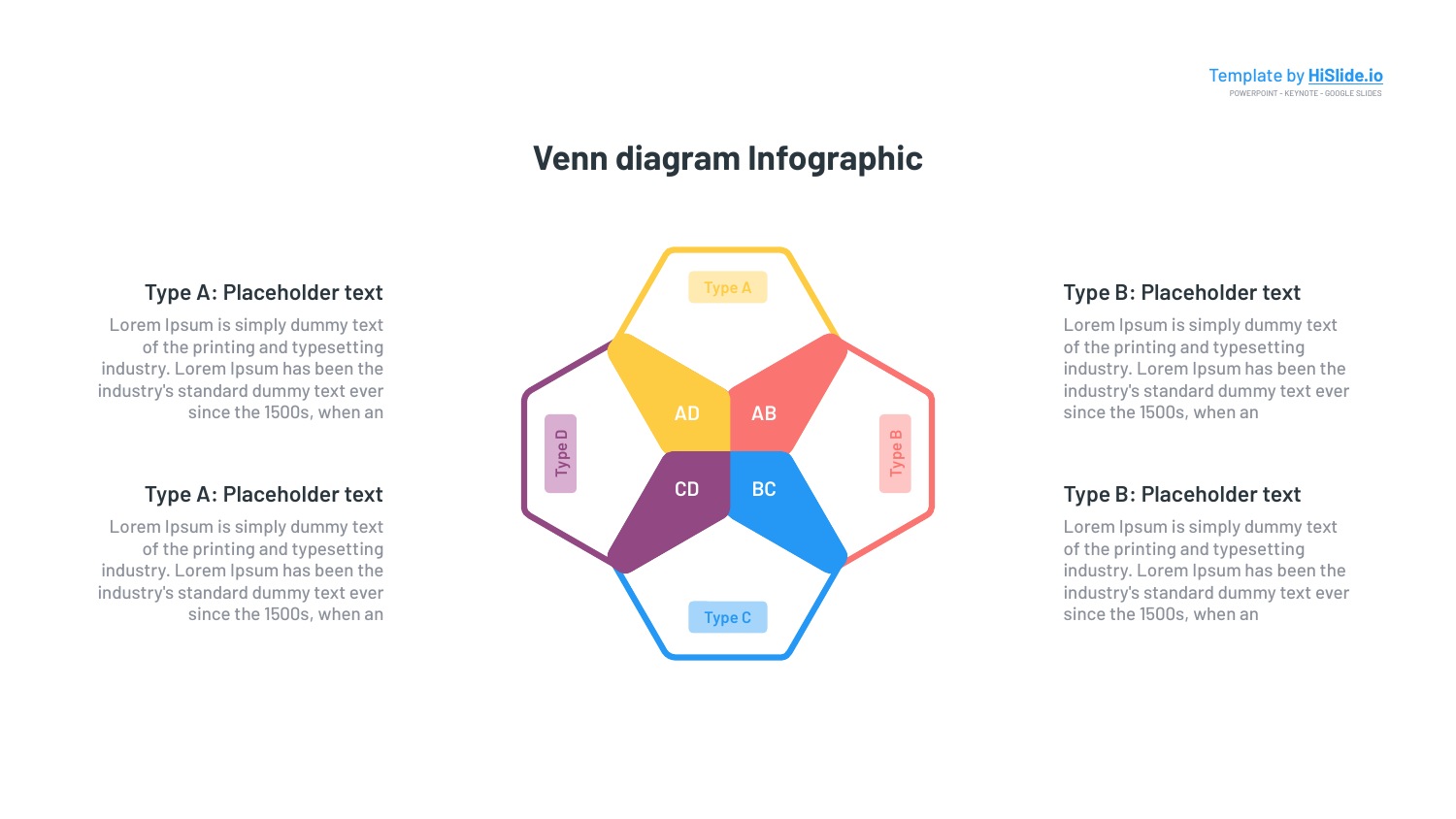

Template by HiSlide.io
POWERPOINT - KEYNOTE - GOOGLE SLIDES
Venn diagram Infographic

Type A
AD
AB

Type D

Type B
CD
BC

Type C
Type A: Placeholder text
Lorem Ipsum is simply dummy text of the printing and typesetting industry. Lorem Ipsum has been the industry's standard dummy text ever since the 1500s, when an
Type B: Placeholder text
Lorem Ipsum is simply dummy text of the printing and typesetting industry. Lorem Ipsum has been the industry's standard dummy text ever since the 1500s, when an
Type A: Placeholder text
Lorem Ipsum is simply dummy text of the printing and typesetting industry. Lorem Ipsum has been the industry's standard dummy text ever since the 1500s, when an
Type B: Placeholder text
Lorem Ipsum is simply dummy text of the printing and typesetting industry. Lorem Ipsum has been the industry's standard dummy text ever since the 1500s, when an